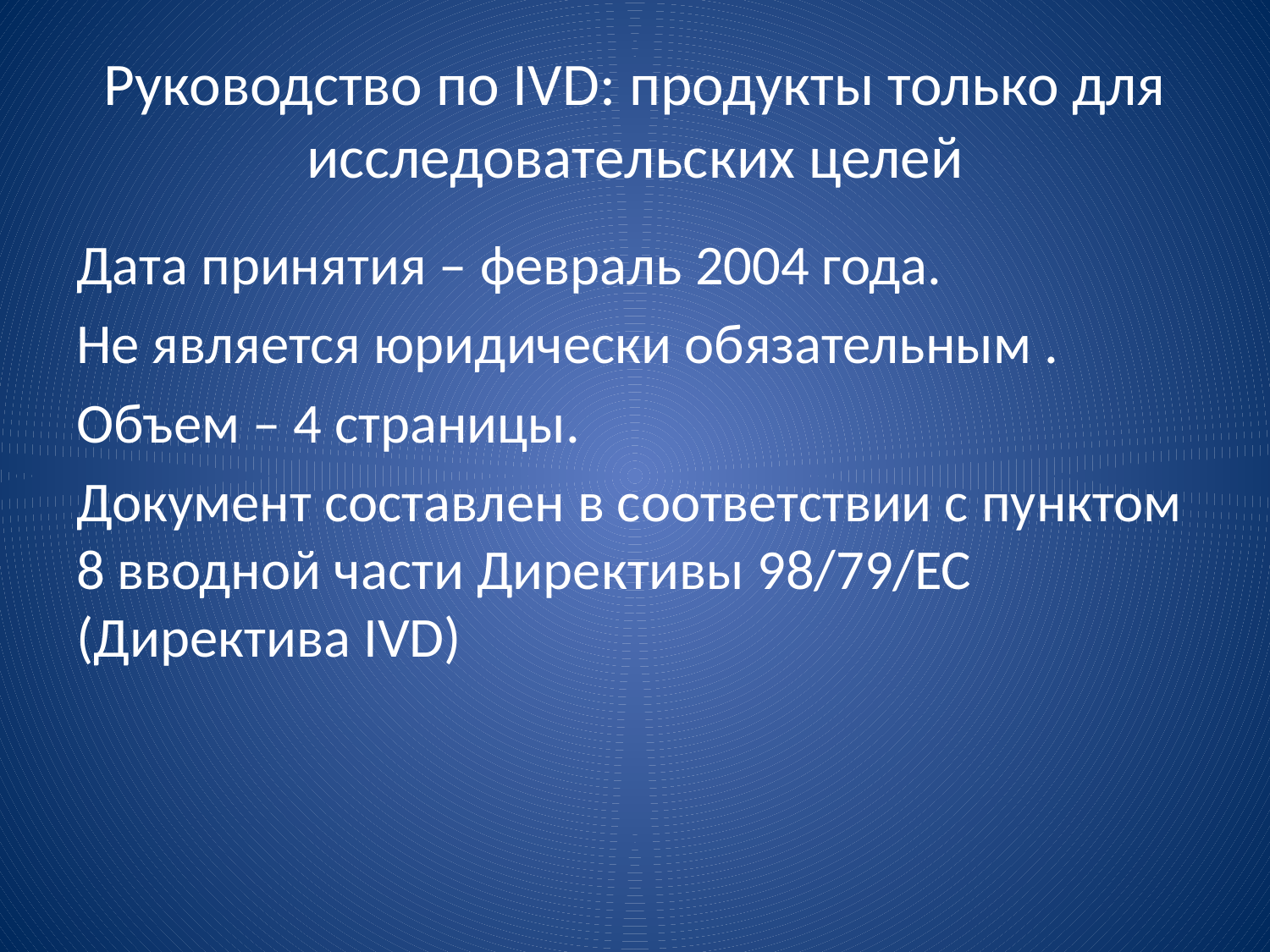

# Руководство по IVD: продукты только для исследовательских целей
Дата принятия – февраль 2004 года.
Не является юридически обязательным .
Объем – 4 страницы.
Документ составлен в соответствии с пунктом 8 вводной части Директивы 98/79/ЕС (Директива IVD)